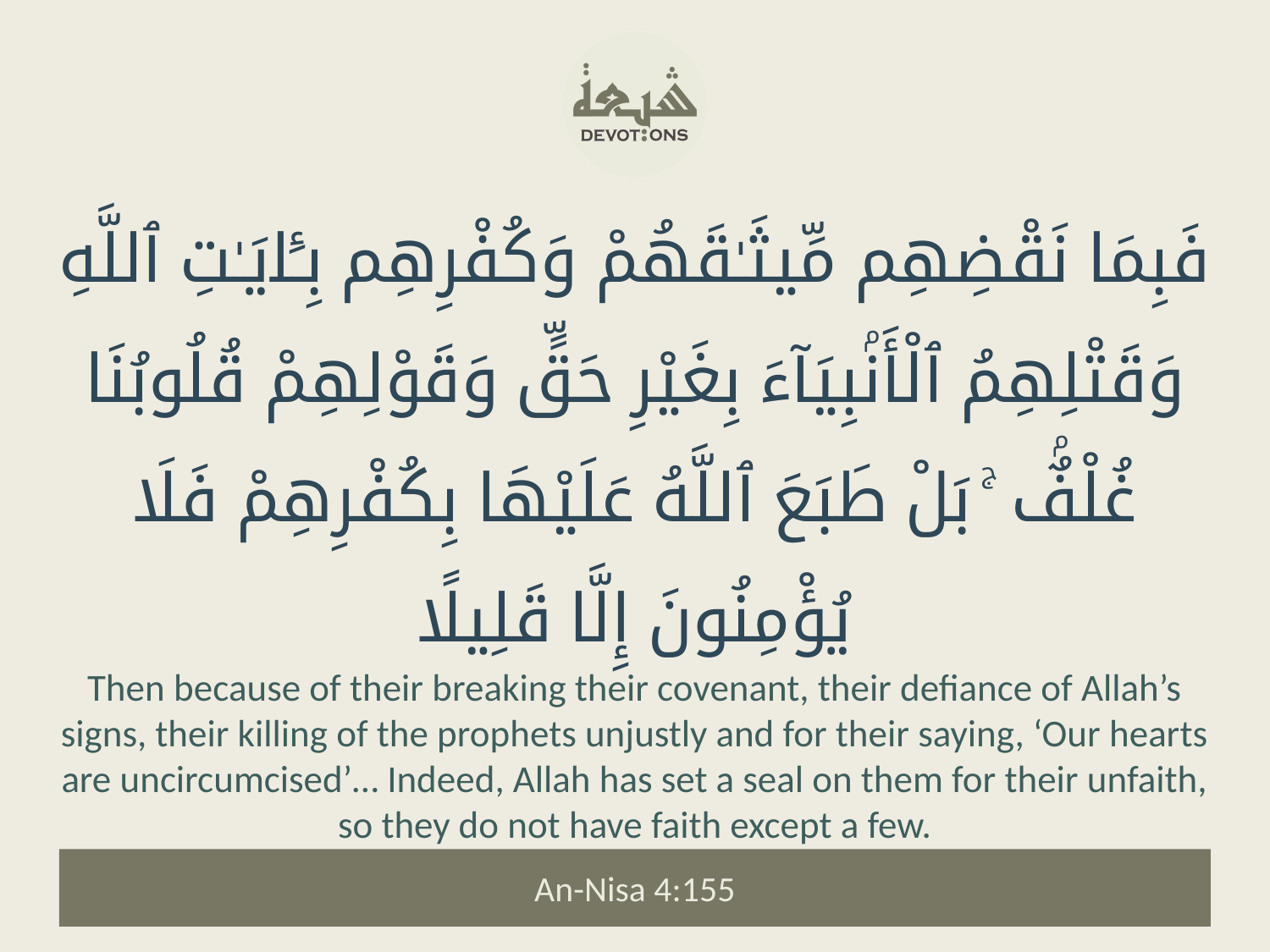

فَبِمَا نَقْضِهِم مِّيثَـٰقَهُمْ وَكُفْرِهِم بِـَٔايَـٰتِ ٱللَّهِ وَقَتْلِهِمُ ٱلْأَنۢبِيَآءَ بِغَيْرِ حَقٍّ وَقَوْلِهِمْ قُلُوبُنَا غُلْفٌۢ ۚ بَلْ طَبَعَ ٱللَّهُ عَلَيْهَا بِكُفْرِهِمْ فَلَا يُؤْمِنُونَ إِلَّا قَلِيلًا
Then because of their breaking their covenant, their defiance of Allah’s signs, their killing of the prophets unjustly and for their saying, ‘Our hearts are uncircumcised’… Indeed, Allah has set a seal on them for their unfaith, so they do not have faith except a few.
An-Nisa 4:155